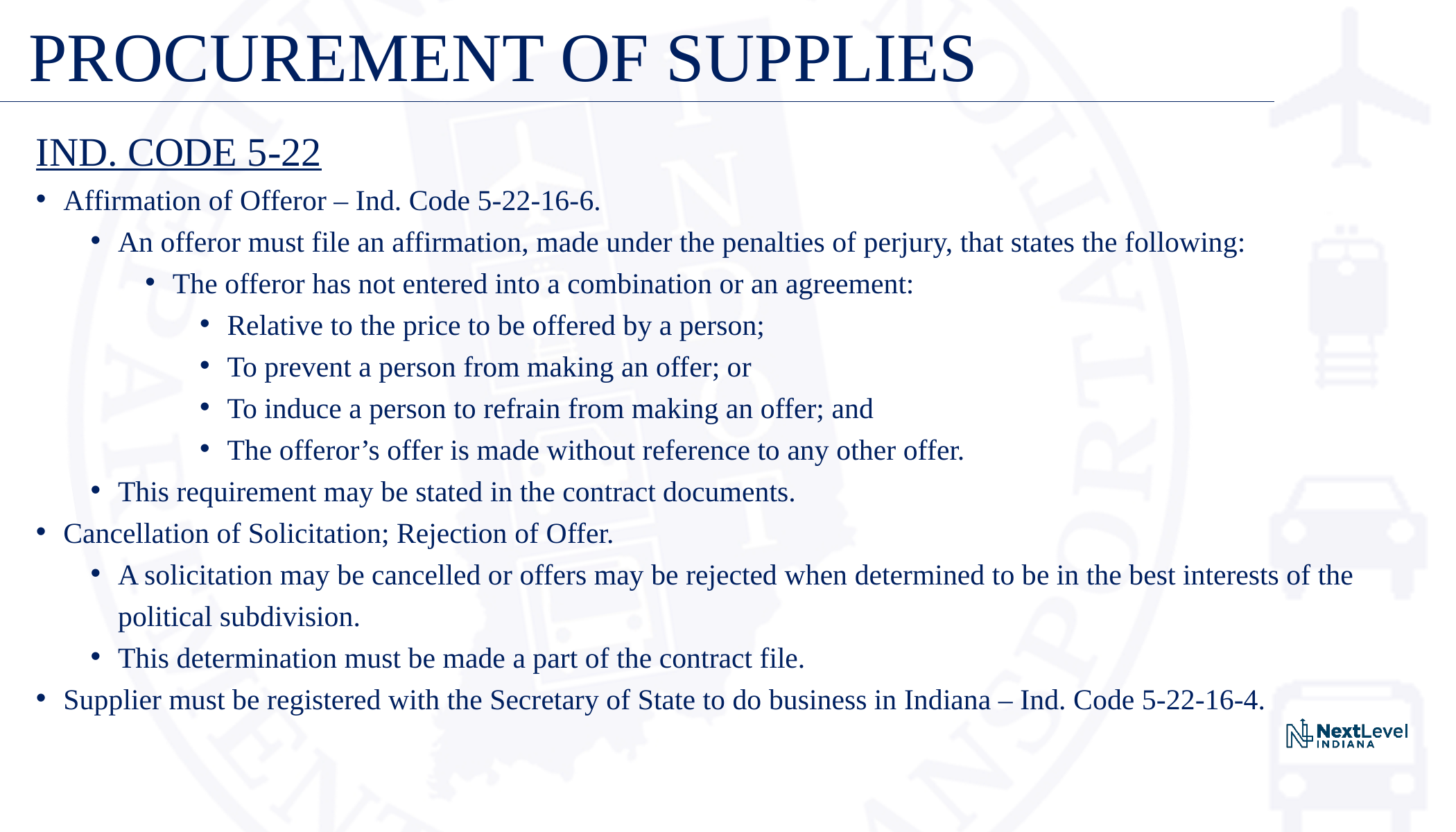

# PROCUREMENT OF SUPPLIES
IND. CODE 5-22
Affirmation of Offeror – Ind. Code 5-22-16-6.
An offeror must file an affirmation, made under the penalties of perjury, that states the following:
The offeror has not entered into a combination or an agreement:
Relative to the price to be offered by a person;
To prevent a person from making an offer; or
To induce a person to refrain from making an offer; and
The offeror’s offer is made without reference to any other offer.
This requirement may be stated in the contract documents.
Cancellation of Solicitation; Rejection of Offer.
A solicitation may be cancelled or offers may be rejected when determined to be in the best interests of the political subdivision.
This determination must be made a part of the contract file.
Supplier must be registered with the Secretary of State to do business in Indiana – Ind. Code 5-22-16-4.